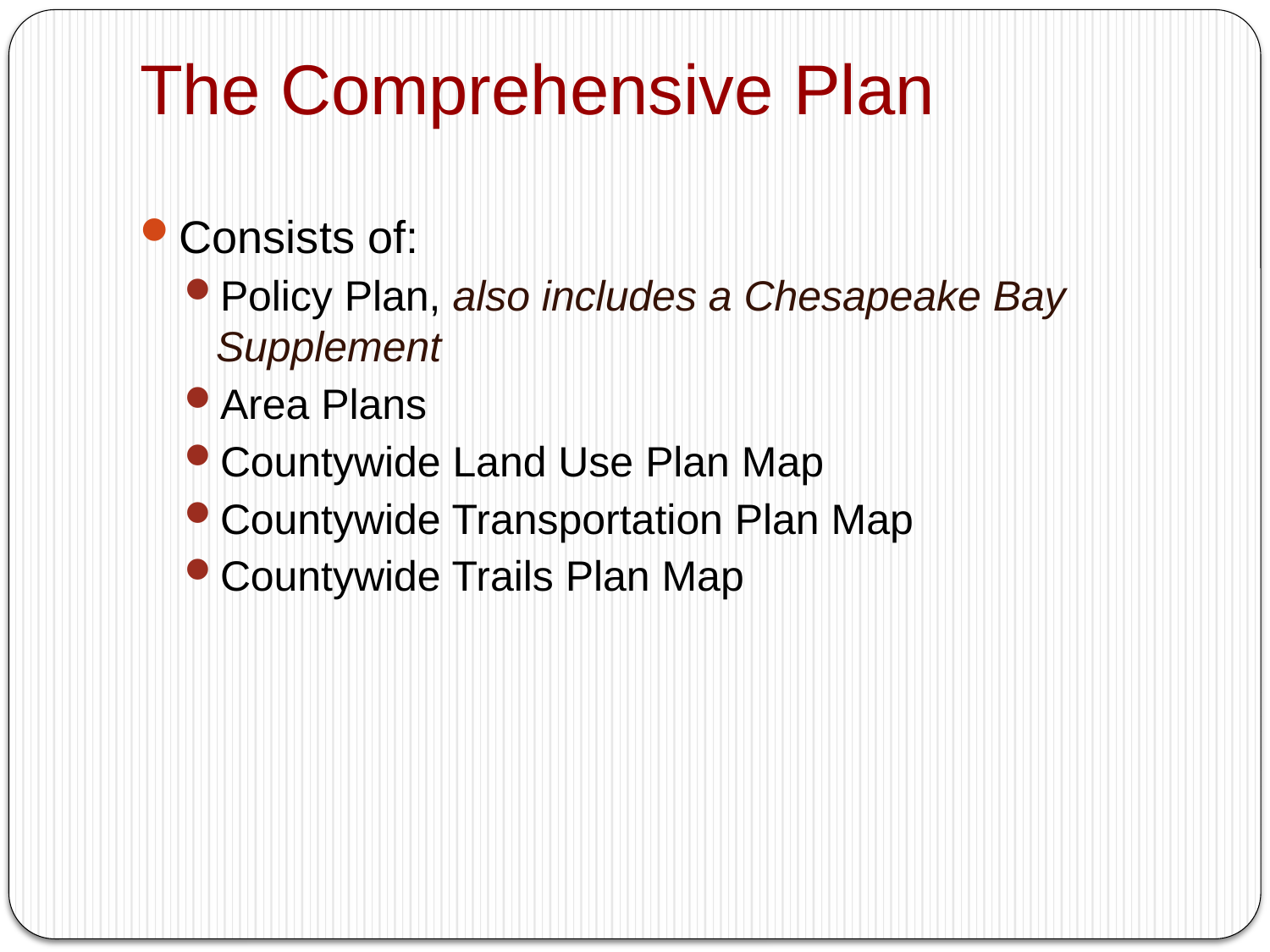

# The Comprehensive Plan
Consists of:
Policy Plan, also includes a Chesapeake Bay Supplement
Area Plans
Countywide Land Use Plan Map
Countywide Transportation Plan Map
Countywide Trails Plan Map